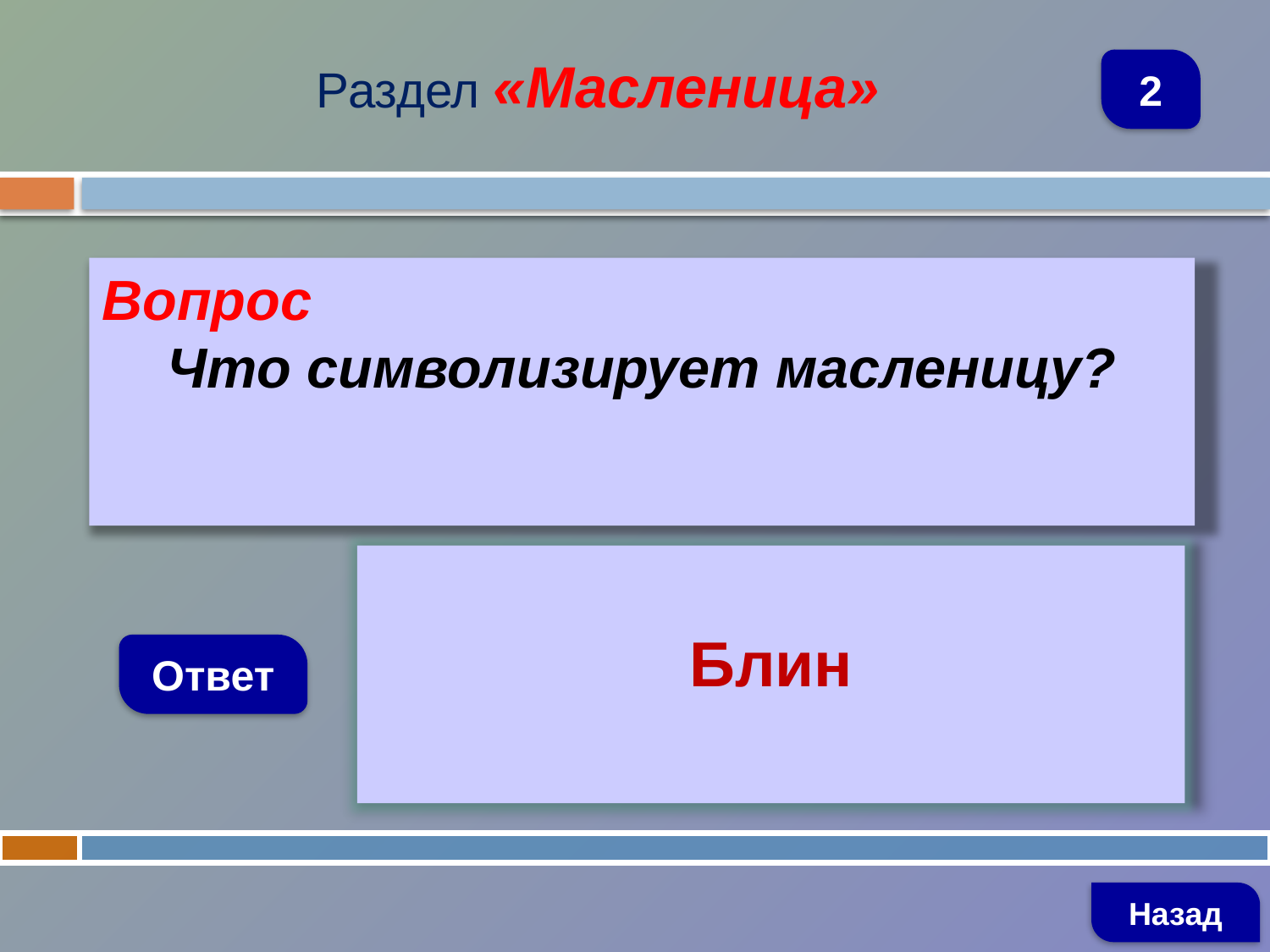

Раздел «Масленица»
2
Вопрос
Что символизирует масленицу?

Блин
Ответ

Назад